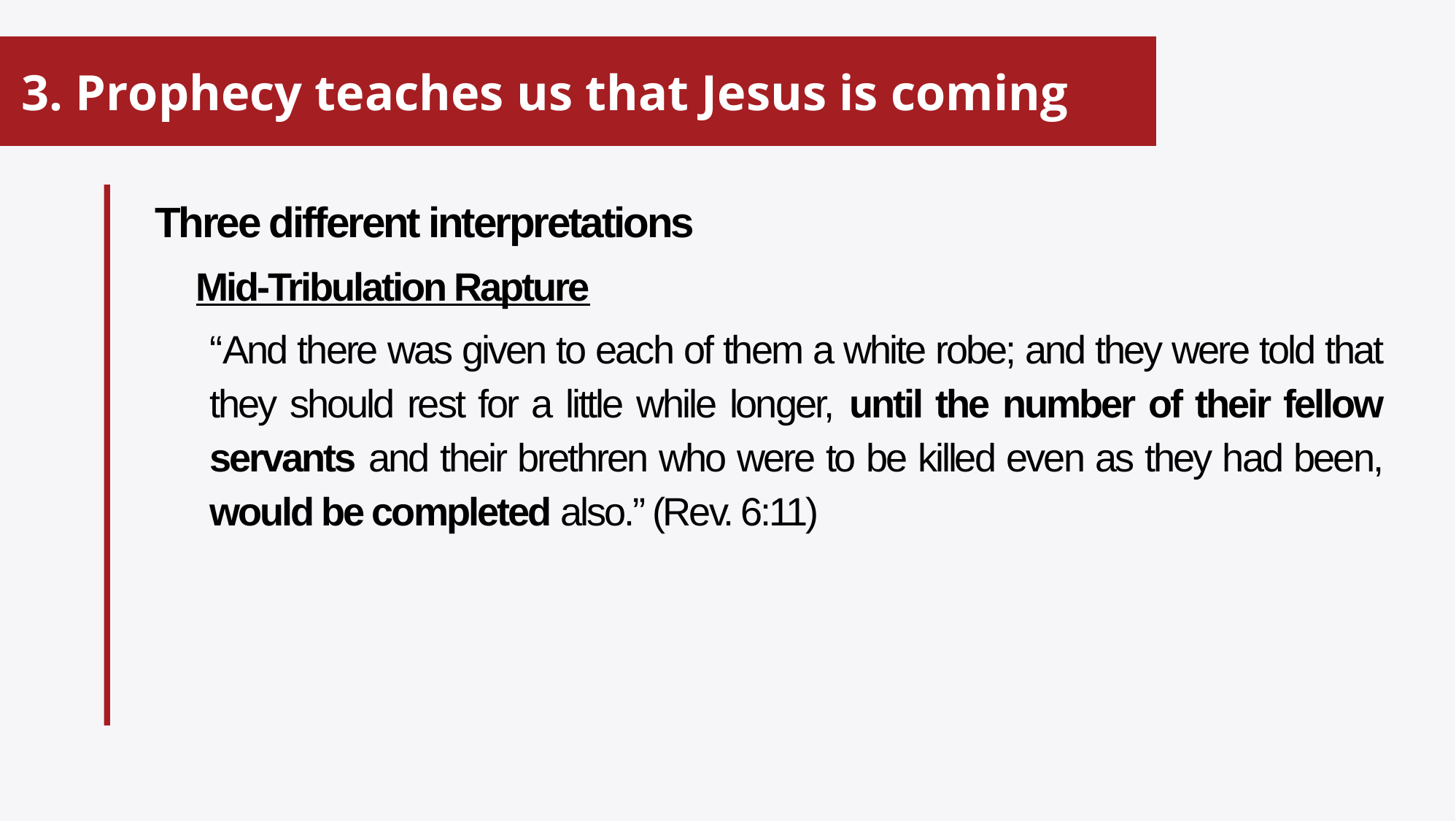

# 3. Prophecy teaches us that Jesus is coming
Three different interpretations
Mid-Tribulation Rapture

“And there was given to each of them a white robe; and they were told that they should rest for a little while longer, until the number of their fellow servants and their brethren who were to be killed even as they had been, would be completed also.” (Rev. 6:11)